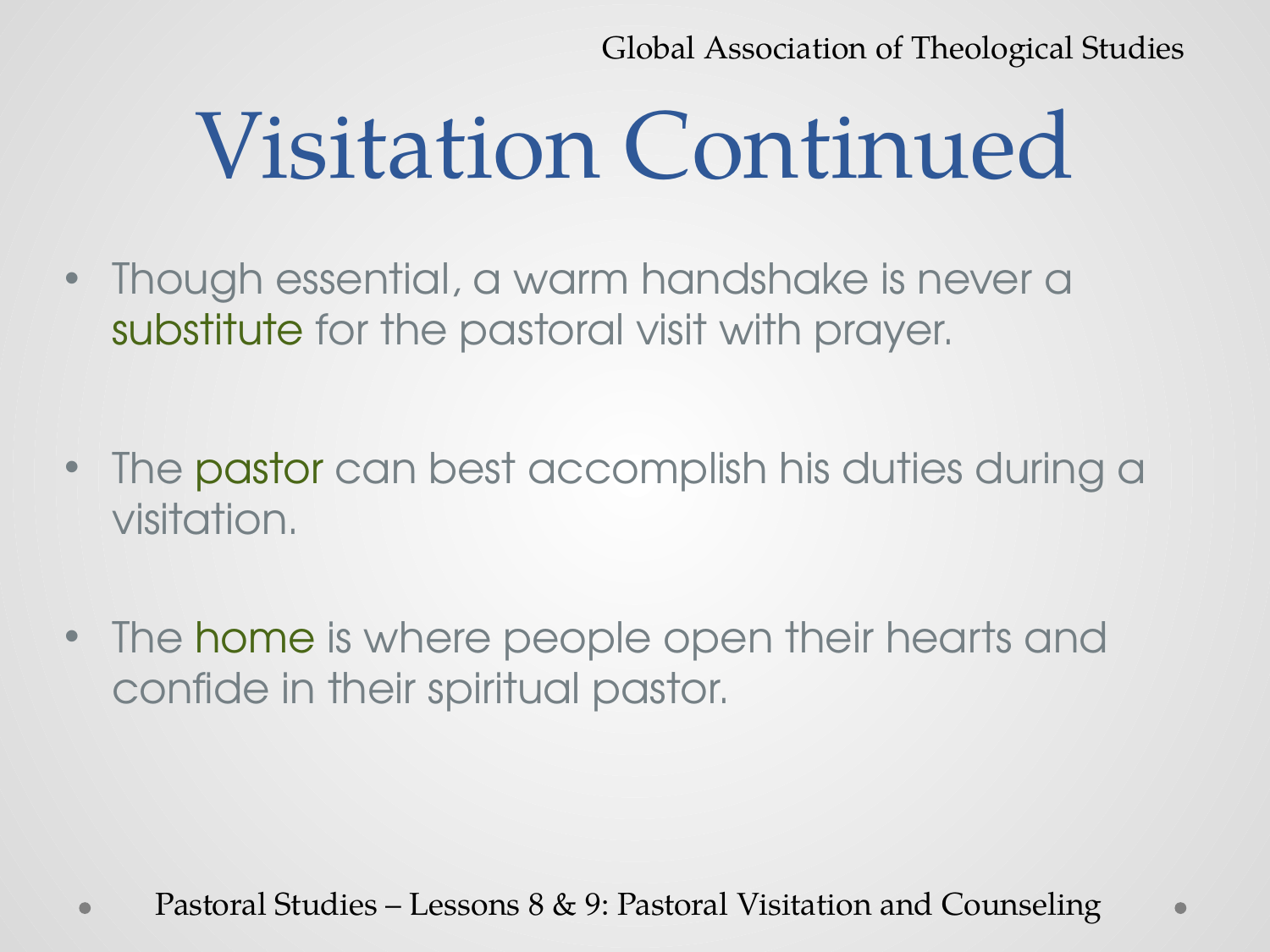

Global Association of Theological Studies
# Visitation Continued
Though essential, a warm handshake is never a substitute for the pastoral visit with prayer.

The pastor can best accomplish his duties during a visitation.

The home is where people open their hearts and confide in their spiritual pastor.

Pastoral Studies – Lessons 8 & 9: Pastoral Visitation and Counseling